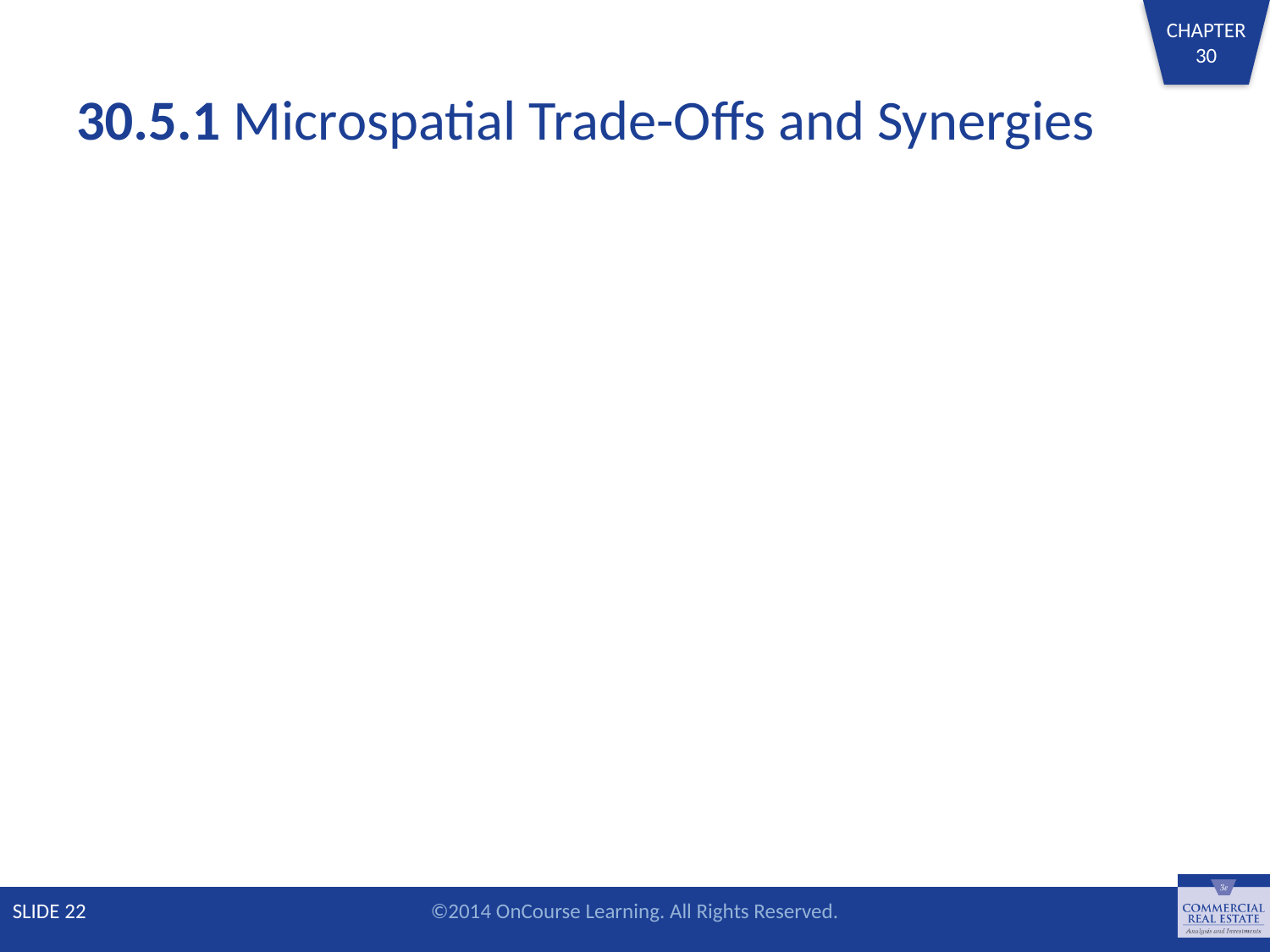

# 30.5.1 Microspatial Trade-Offs and Synergies

SLIDE 22